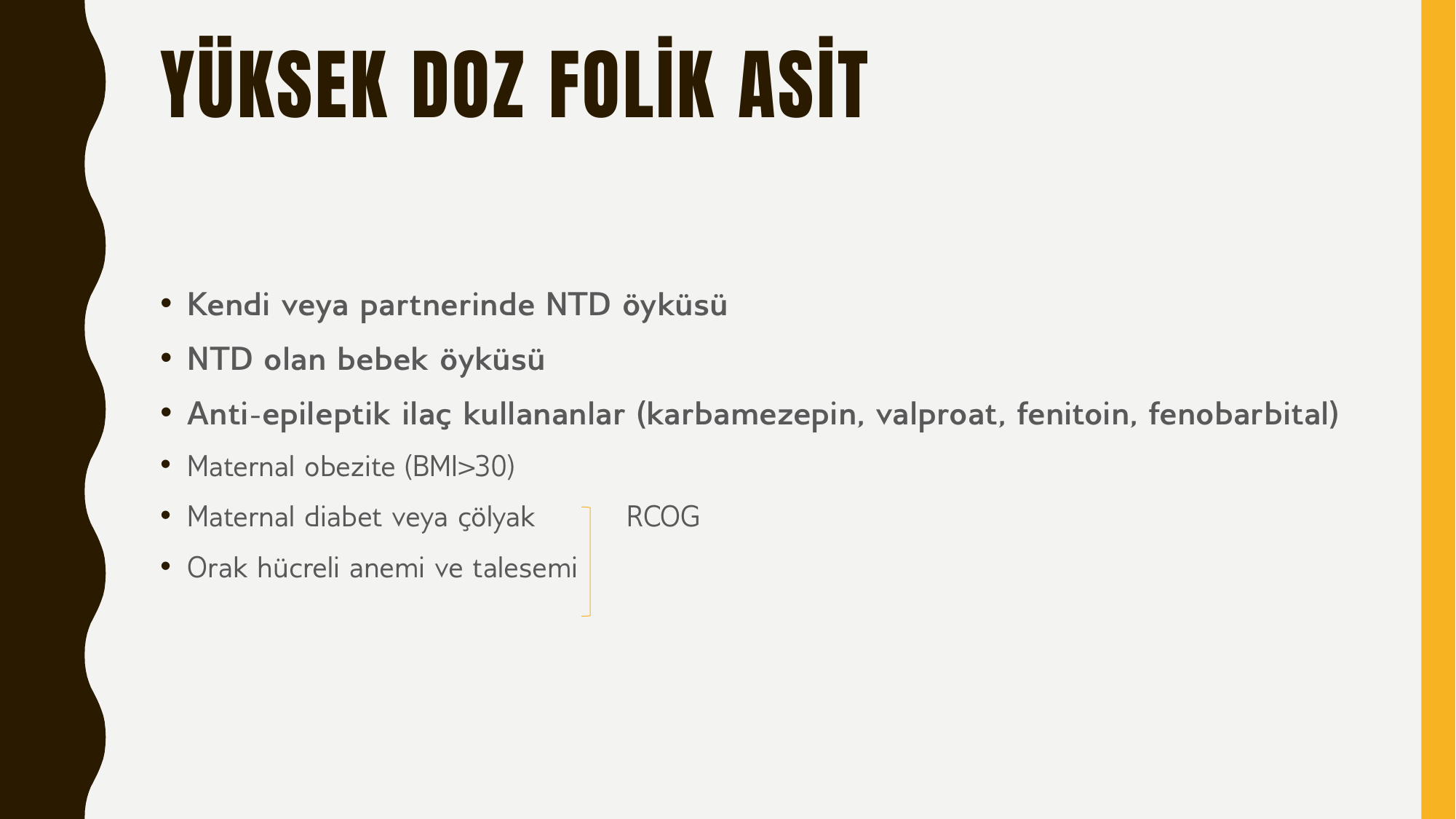

# Yüksek doz folik asit
Kendi veya partnerinde NTD öyküsü
NTD olan bebek öyküsü
Anti-epileptik ilaç kullananlar (karbamezepin, valproat, fenitoin, fenobarbital)
Maternal obezite (BMI>30)
Maternal diabet veya çölyak          RCOG
Orak hücreli anemi ve talesemi